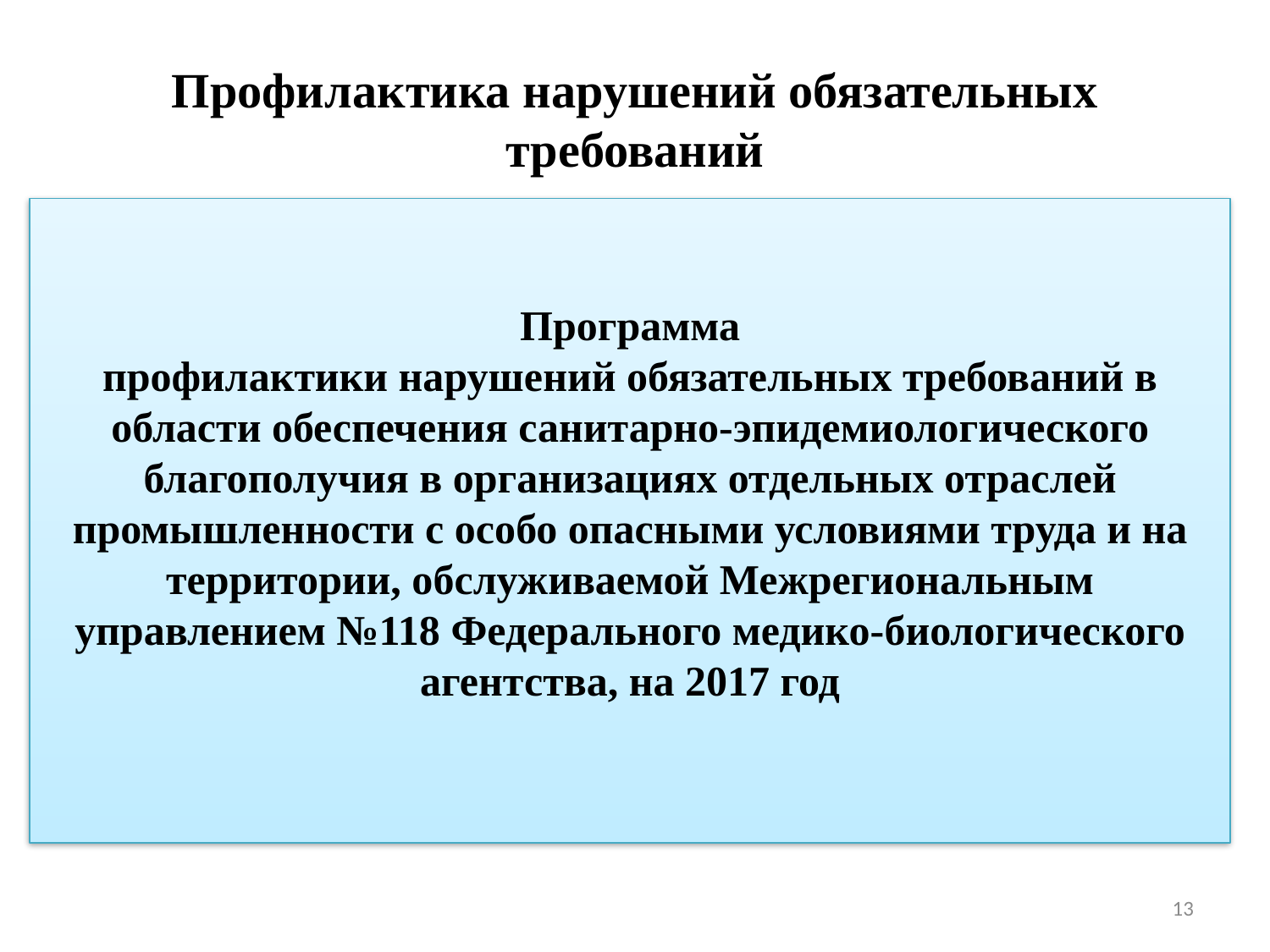

# Профилактика нарушений обязательных требований
Программа
профилактики нарушений обязательных требований в области обеспечения санитарно-эпидемиологического благополучия в организациях отдельных отраслей промышленности с особо опасными условиями труда и на территории, обслуживаемой Межрегиональным управлением №118 Федерального медико-биологического агентства, на 2017 год

13